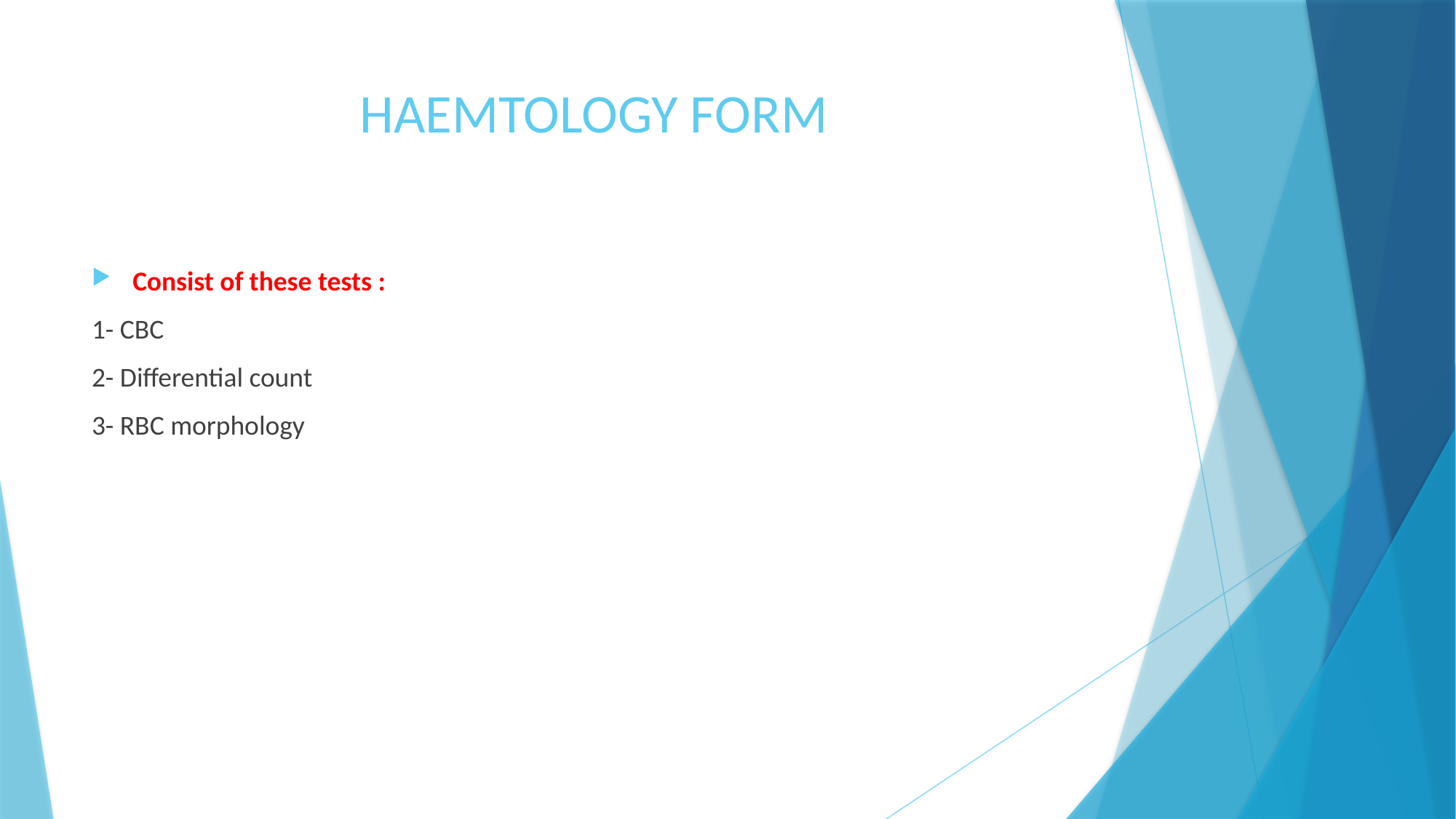

# HAEMTOLOGY FORM
Consist of these tests :
1- CBC
2- Differential count
3- RBC morphology